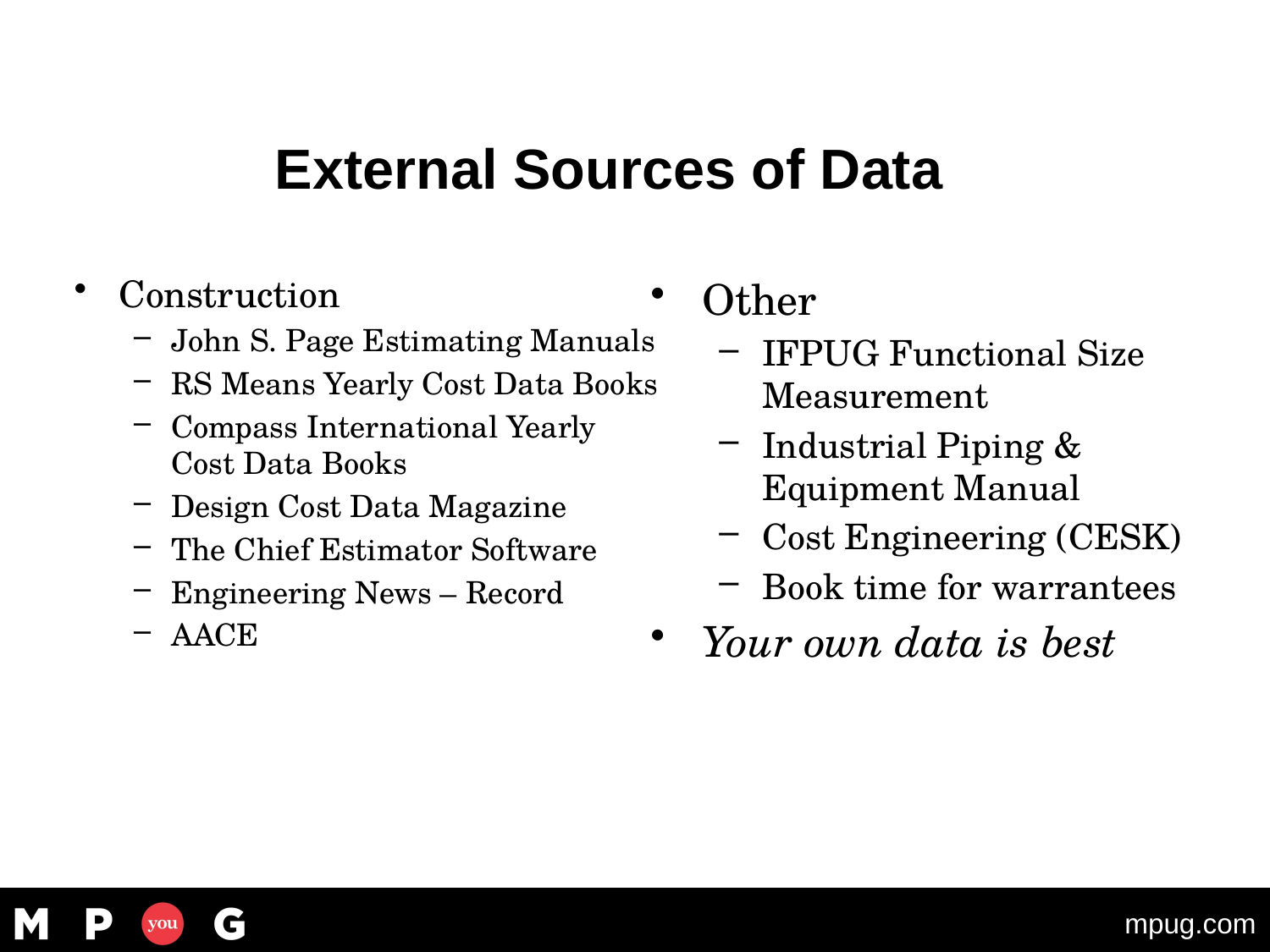

#
© Oliver D Gildersleeve, Jr 2020
32
External Sources of Data
Construction
John S. Page Estimating Manuals
RS Means Yearly Cost Data Books
Compass International Yearly Cost Data Books
Design Cost Data Magazine
The Chief Estimator Software
Engineering News – Record
AACE
Other
IFPUG Functional Size Measurement
Industrial Piping & Equipment Manual
Cost Engineering (CESK)
Book time for warrantees
Your own data is best